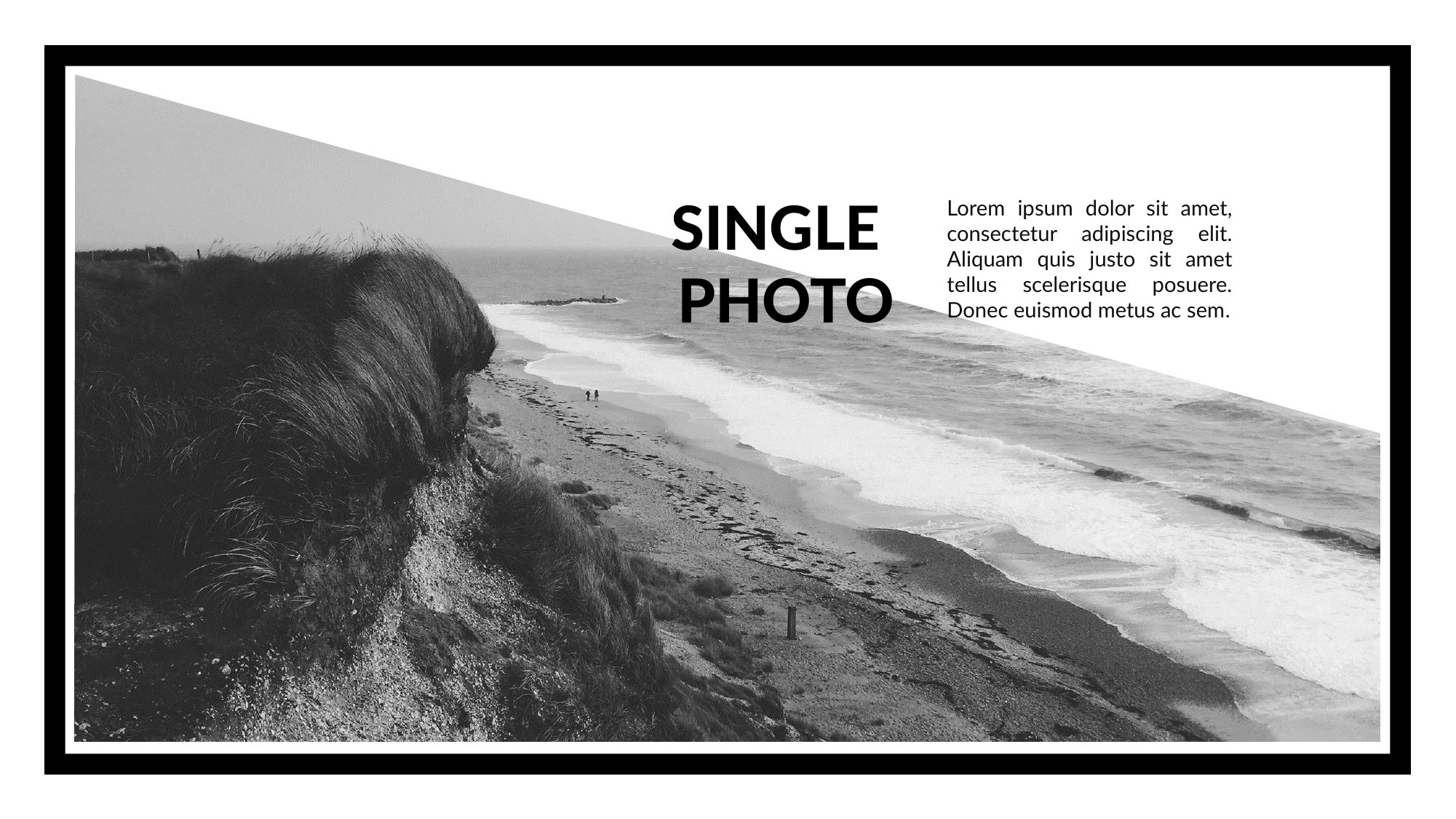

3

SINGLE
PHOTO
Lorem ipsum dolor sit amet, consectetur adipiscing elit. Aliquam quis justo sit amet tellus scelerisque posuere. Donec euismod metus ac sem.